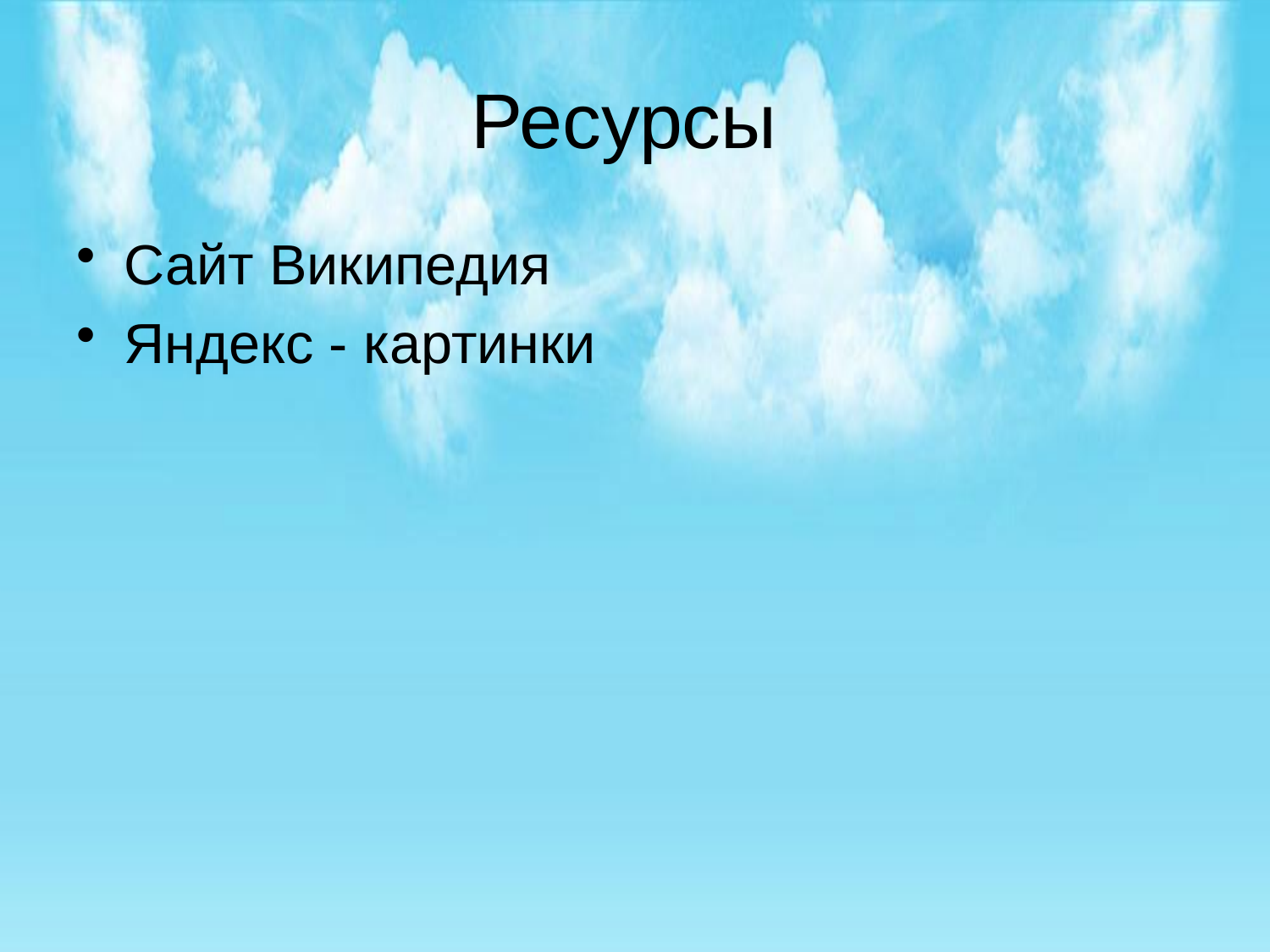

# Ресурсы
Сайт Википедия
Яндекс - картинки